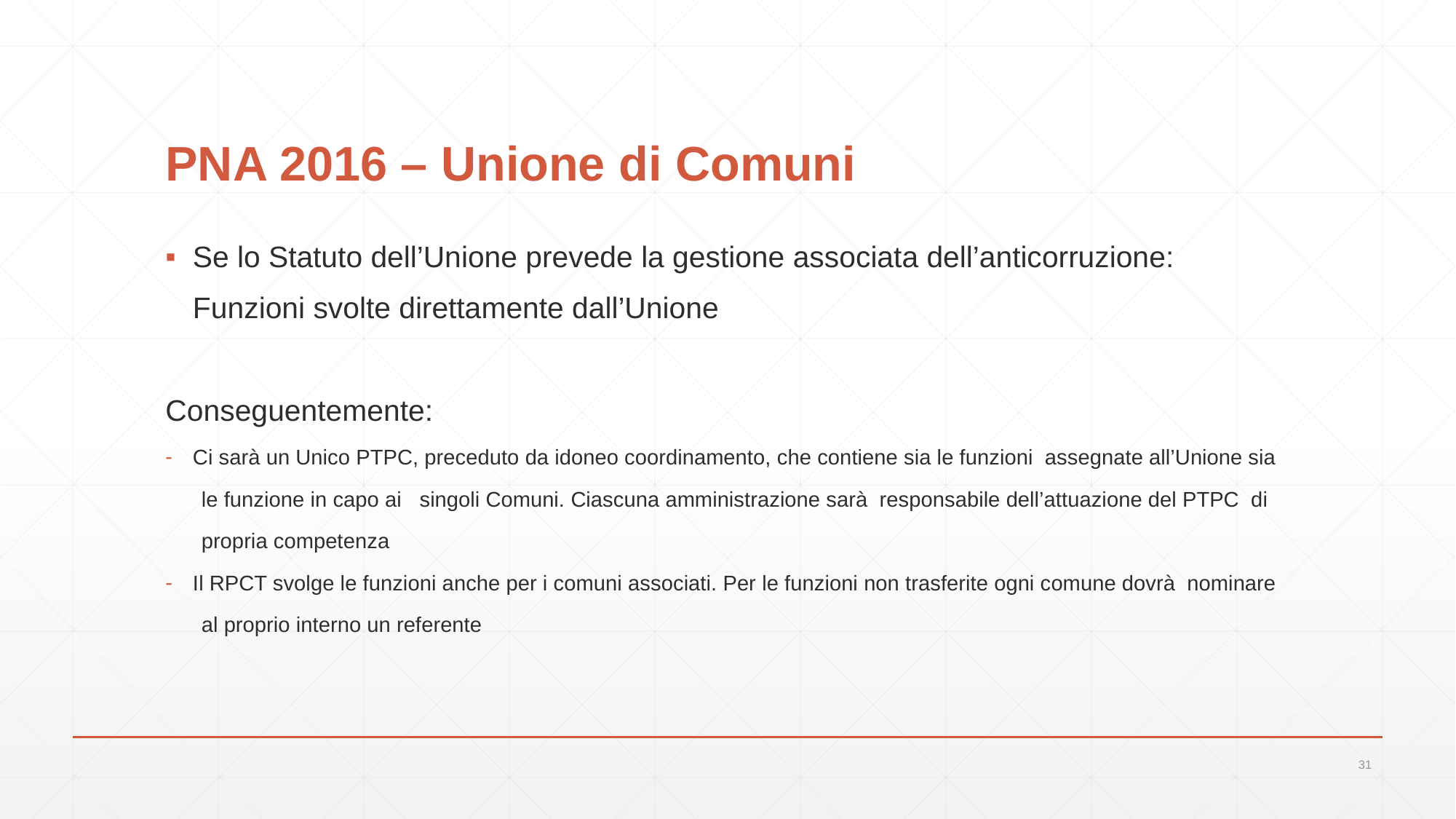

# PNA 2016 – Unione di Comuni
Se lo Statuto dell’Unione prevede la gestione associata dell’anticorruzione:
	Funzioni svolte direttamente dall’Unione

Conseguentemente:
Ci sarà un Unico PTPC, preceduto da idoneo coordinamento, che contiene sia le funzioni  assegnate all’Unione sia
      le funzione in capo ai   singoli Comuni. Ciascuna amministrazione sarà  responsabile dell’attuazione del PTPC  di
      propria competenza
Il RPCT svolge le funzioni anche per i comuni associati. Per le funzioni non trasferite ogni comune dovrà  nominare
      al proprio interno un referente

31